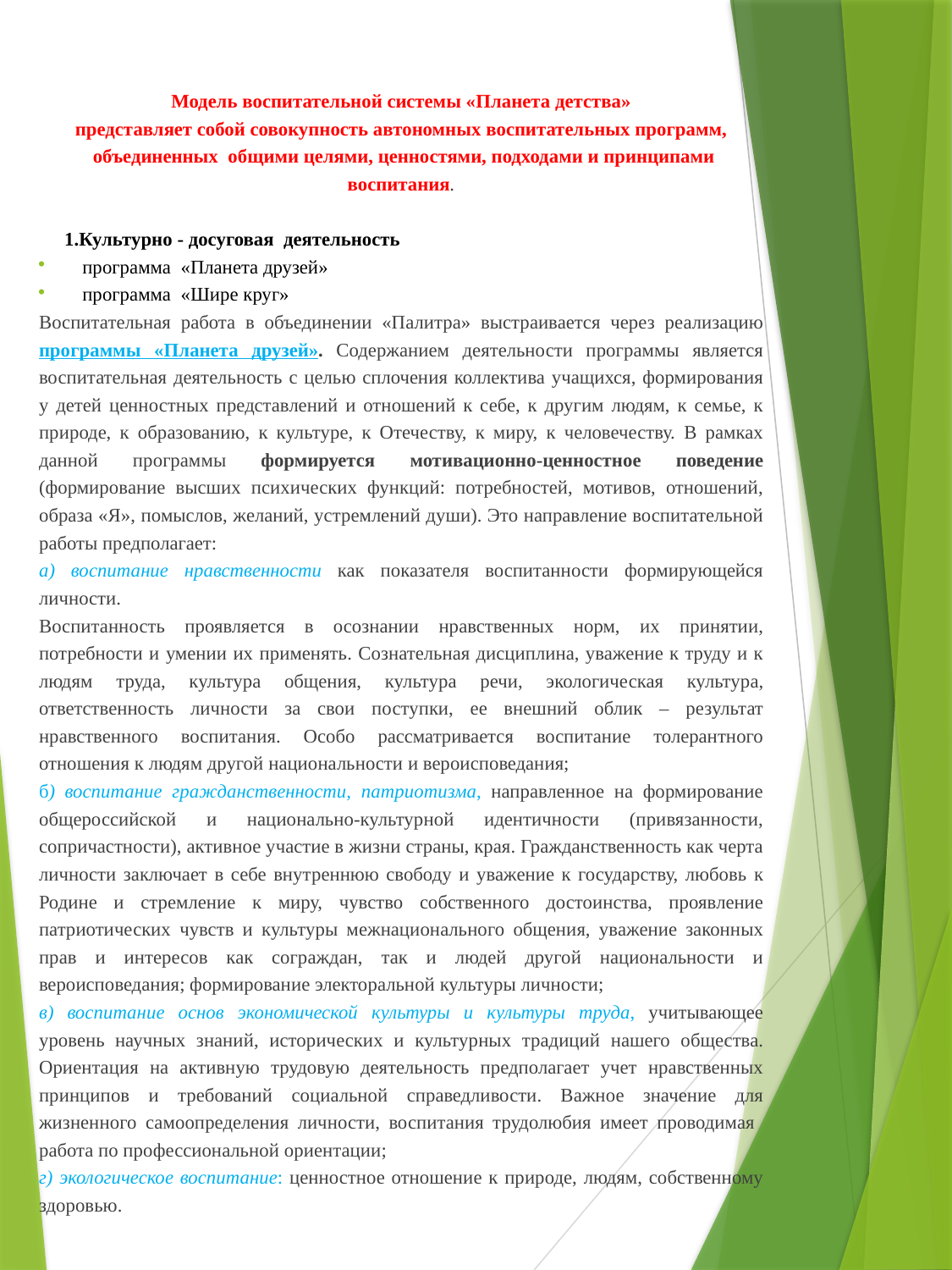

Воспитательная система МБОУ ДОД ЦДТ

Модель воспитательной системы «Планета детства»
представляет собой совокупность автономных воспитательных программ,
 объединенных  общими целями, ценностями, подходами и принципами воспитания.

1.Культурно - досуговая  деятельность
программа  «Планета друзей»
программа  «Шире круг»
Воспитательная работа в объединении «Палитра» выстраивается через реализацию программы «Планета друзей». Содержанием деятельности программы является воспитательная деятельность с целью сплочения коллектива учащихся, формирования у детей ценностных представлений и отношений к себе, к другим людям, к семье, к природе, к образованию, к культуре, к Отечеству, к миру, к человечеству. В рамках данной программы формируется мотивационно-ценностное поведение (формирование высших психических функций: потребностей, мотивов, отношений, образа «Я», помыслов, желаний, устремлений души). Это направление воспитательной работы предполагает:
а) воспитание нравственности как показателя воспитанности формирующейся личности.
Воспитанность проявляется в осознании нравственных норм, их принятии, потребности и умении их применять. Сознательная дисциплина, уважение к труду и к людям труда, культура общения, культура речи, экологическая культура, ответственность личности за свои поступки, ее внешний облик – результат нравственного воспитания. Особо рассматривается воспитание толерантного отношения к людям другой национальности и вероисповедания;
б) воспитание гражданственности, патриотизма, направленное на формирование общероссийской и национально-культурной идентичности (привязанности, сопричастности), активное участие в жизни страны, края. Гражданственность как черта личности заключает в себе внутреннюю свободу и уважение к государству, любовь к Родине и стремление к миру, чувство собственного достоинства, проявление патриотических чувств и культуры межнационального общения, уважение законных прав и интересов как сограждан, так и людей другой национальности и вероисповедания; формирование электоральной культуры личности;
в) воспитание основ экономической культуры и культуры труда, учитывающее уровень научных знаний, исторических и культурных традиций нашего общества. Ориентация на активную трудовую деятельность предполагает учет нравственных принципов и требований социальной справедливости. Важное значение для жизненного самоопределения личности, воспитания трудолюбия имеет проводимая  работа по профессиональной ориентации;
г) экологическое воспитание: ценностное отношение к природе, людям, собственному здоровью.